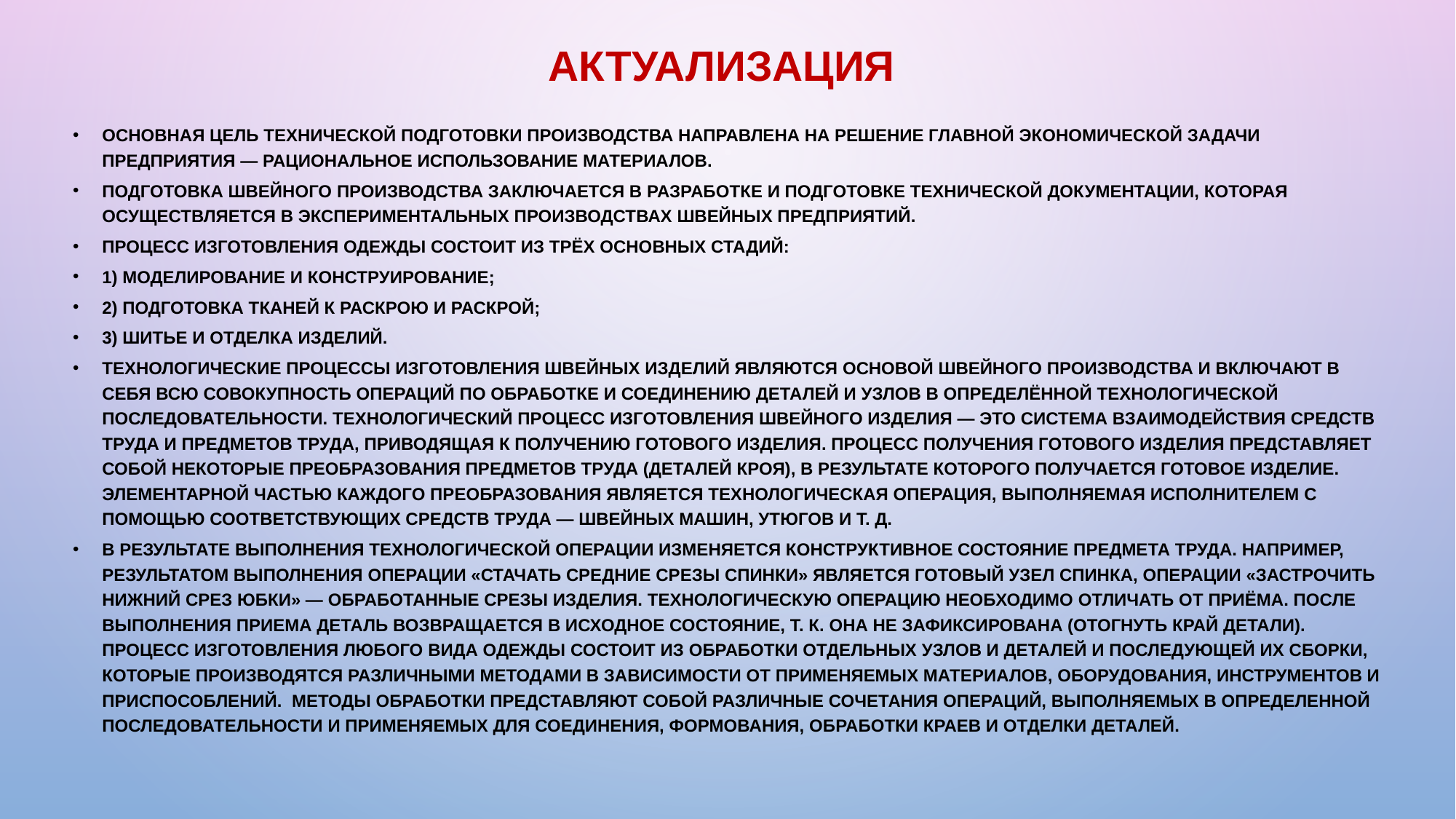

# Актуализация
Основная цель технической подготовки производства направлена на решение главной экономической задачи предприятия — рациональное использование материалов.
Подготовка швейного производства заключается в разработке и подготовке технической документации, которая осуществляется в экспериментальных производствах швейных предприятий.
Процесс изготовления одежды состоит из трёх основных стадий:
1) моделирование и конструирование;
2) подготовка тканей к раскрою и раскрой;
3) шитье и отделка изделий.
Технологические процессы изготовления швейных изделий являются основой швейного производства и включают в себя всю совокупность операций по обработке и соединению деталей и узлов в определённой технологической последовательности. Технологический процесс изготовления швейного изделия — это система взаимодействия средств труда и предметов труда, приводящая к получению готового изделия. Процесс получения готового изделия представляет собой некоторые преобразования предметов труда (деталей кроя), в результате которого получается готовое изделие. Элементарной частью каждого преобразования является технологическая операция, выполняемая исполнителем с помощью соответствующих средств труда — швейных машин, утюгов и т. Д.
В результате выполнения технологической операции изменяется конструктивное состояние предмета труда. Например, результатом выполнения операции «стачать средние срезы спинки» является готовый узел спинка, операции «застрочить нижний срез юбки» — обработанные срезы изделия. Технологическую операцию необходимо отличать от приёма. После выполнения приема деталь возвращается в исходное состояние, т. К. она не зафиксирована (отогнуть край детали). Процесс изготовления любого вида одежды состоит из обработки отдельных узлов и деталей и последующей их сборки, которые производятся различными методами в зависимости от применяемых материалов, оборудования, инструментов и приспособлений.  Методы обработки представляют собой различные сочетания операций, выполняемых в определенной последовательности и применяемых для соединения, формования, обработки краев и отделки деталей.